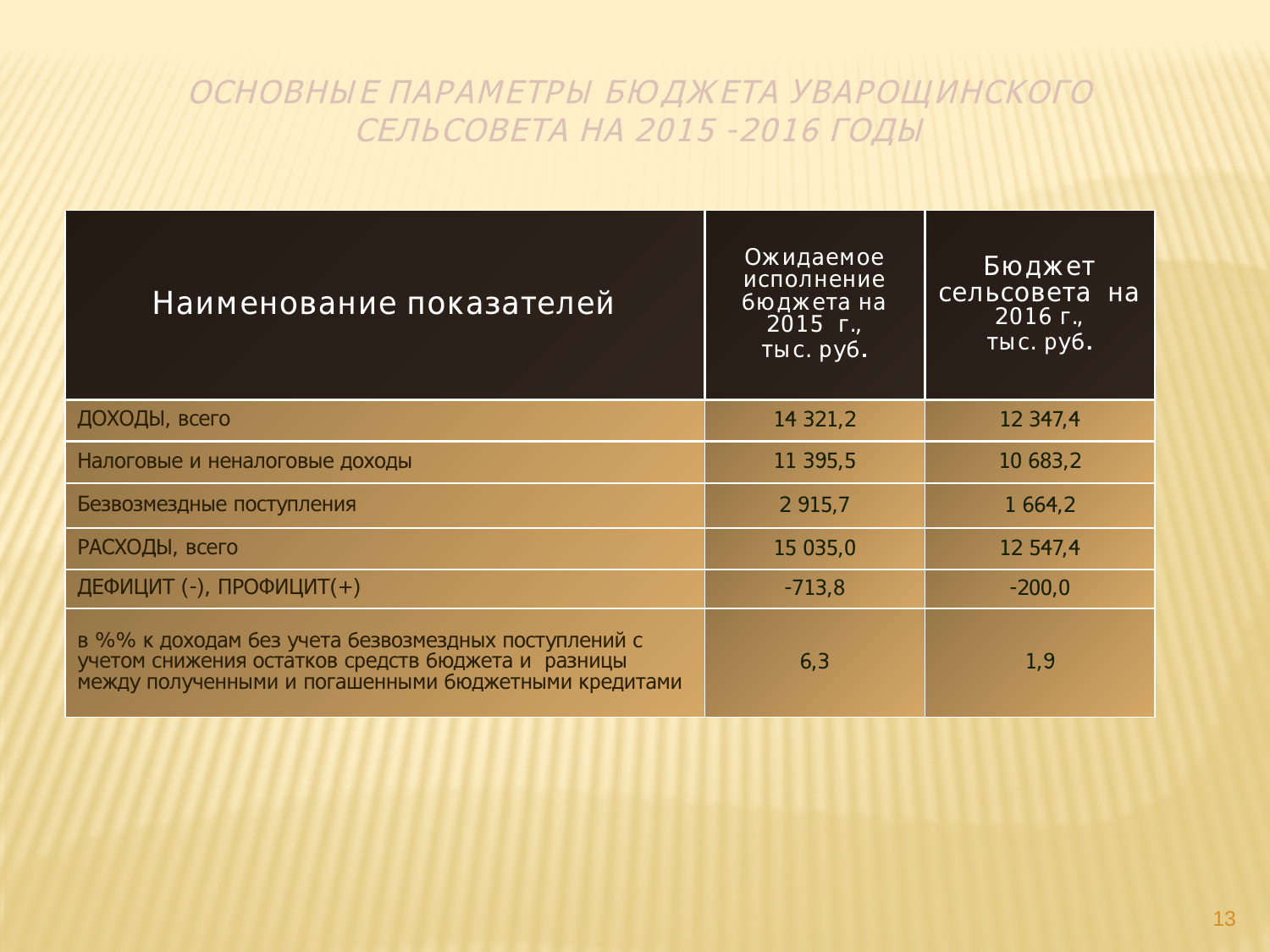

Основные параметры бюджета уварощинского
сельсовета на 2015 -2016 годы
| Наименование показателей | Ожидаемое исполнение бюджета на 2015 г., тыс. руб. | Бюджет сельсовета на 2016 г., тыс. руб. |
| --- | --- | --- |
| ДОХОДЫ, всего | 14 321,2 | 12 347,4 |
| Налоговые и неналоговые доходы | 11 395,5 | 10 683,2 |
| Безвозмездные поступления | 2 915,7 | 1 664,2 |
| РАСХОДЫ, всего | 15 035,0 | 12 547,4 |
| ДЕФИЦИТ (-), ПРОФИЦИТ(+) | -713,8 | -200,0 |
| в %% к доходам без учета безвозмездных поступлений с учетом снижения остатков средств бюджета и разницы между полученными и погашенными бюджетными кредитами | 6,3 | 1,9 |
13